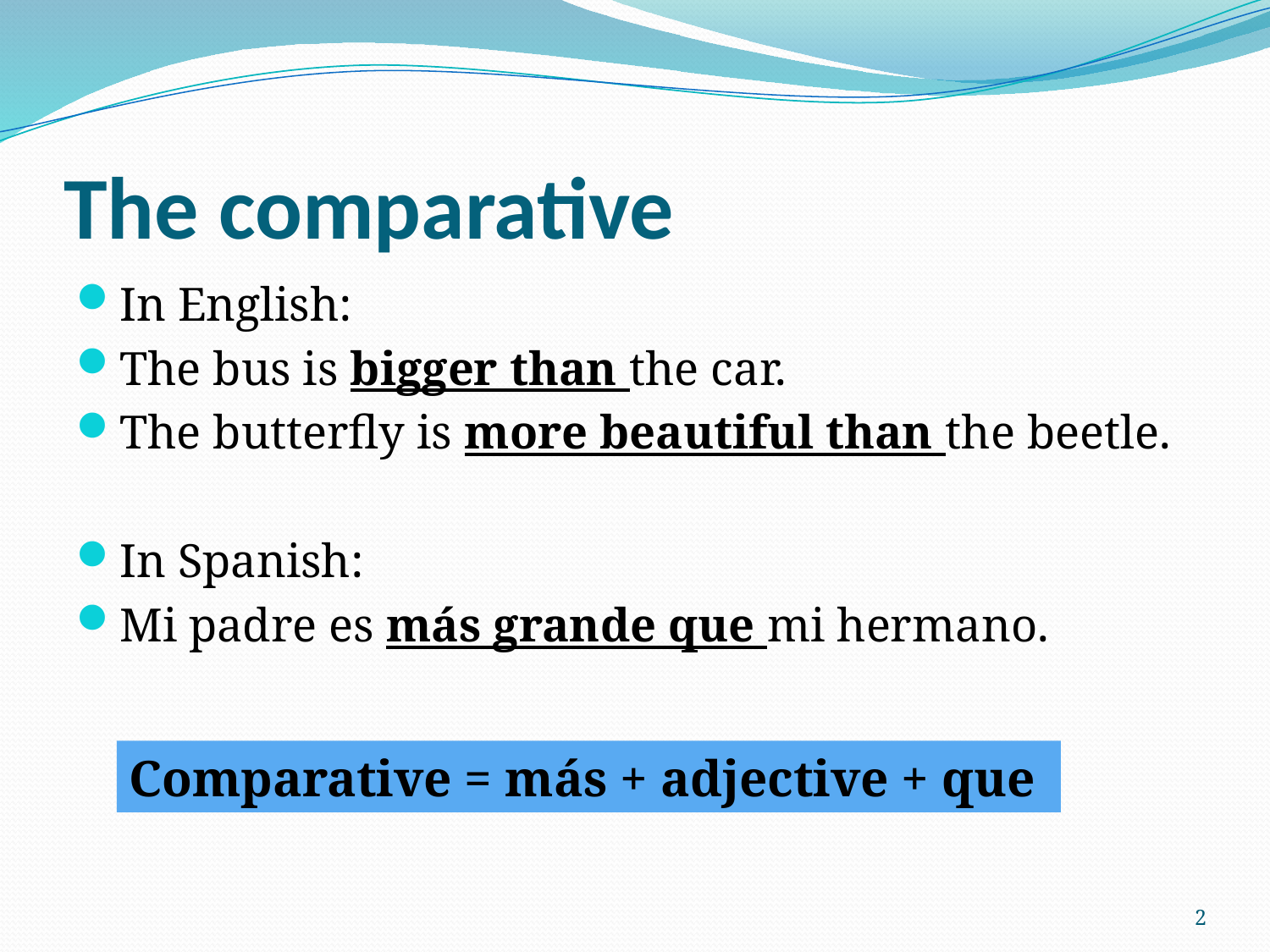

# The comparative
In English:
The bus is bigger than the car.
The butterfly is more beautiful than the beetle.

In Spanish:
Mi padre es más grande que mi hermano.

Comparative = más + adjective + que
2